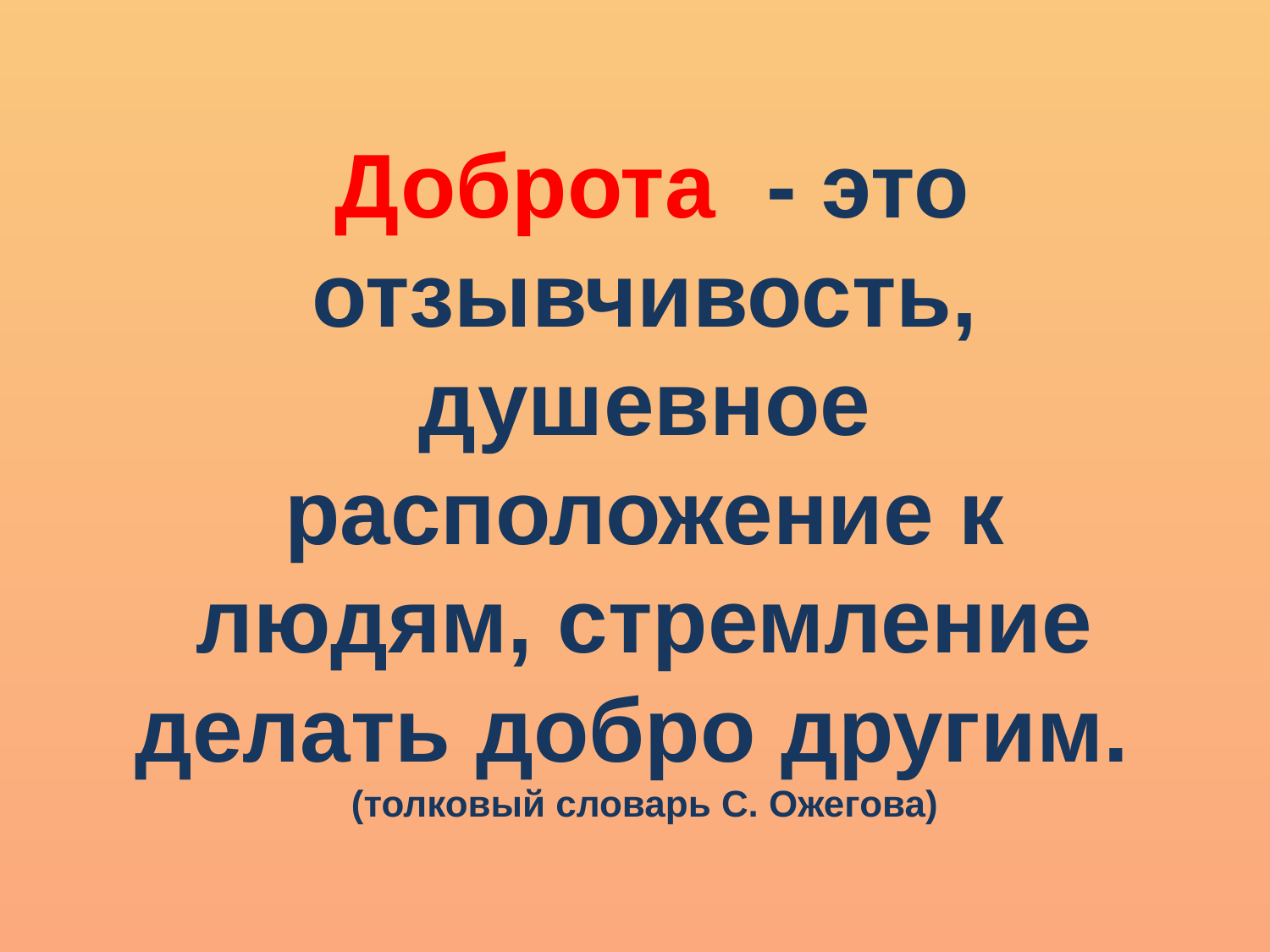

# Доброта  - это отзывчивость, душевное расположение к людям, стремление делать добро другим. (толковый словарь С. Ожегова)